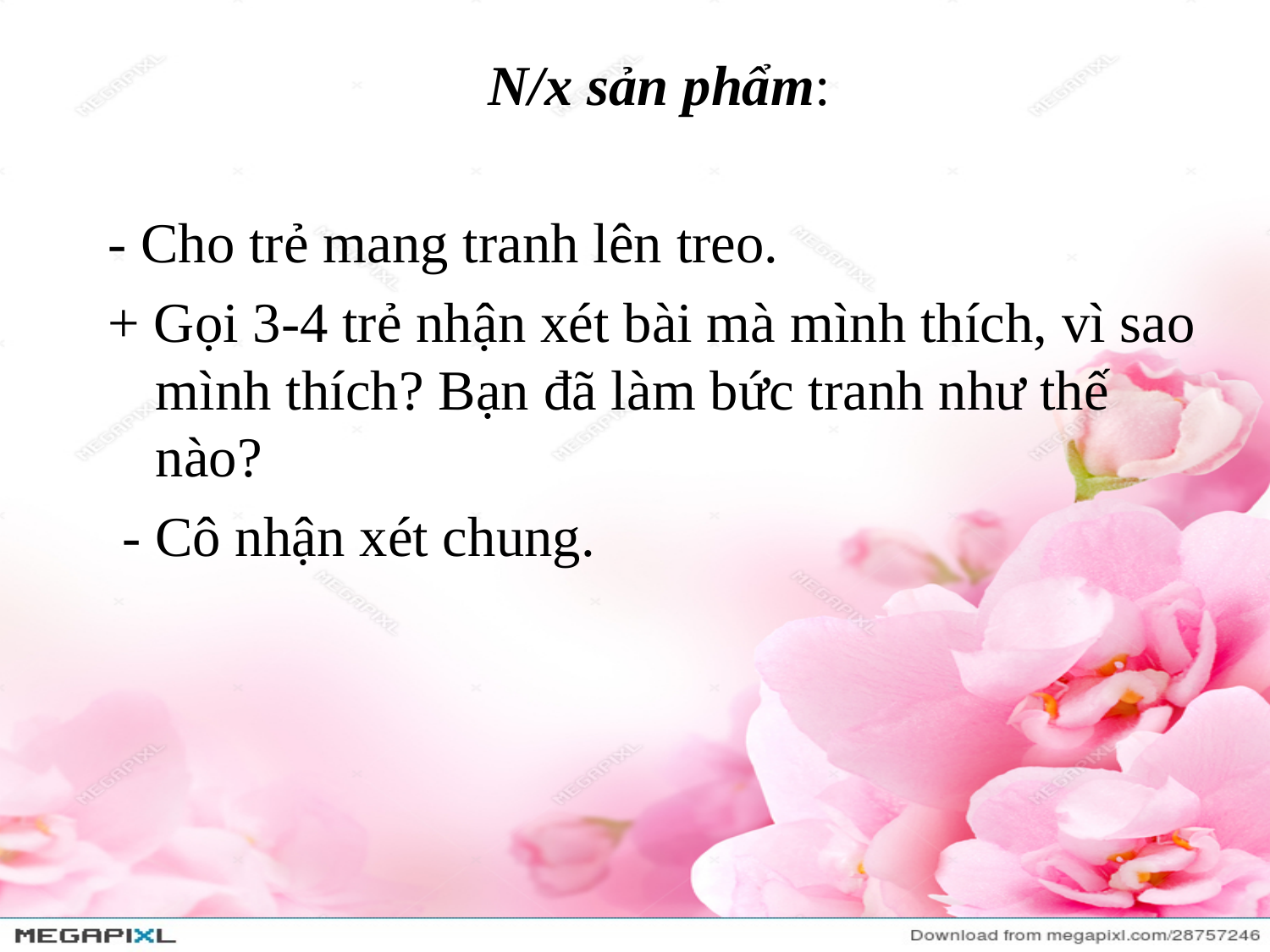

N/x sản phẩm:

- Cho trẻ mang tranh lên treo.
+ Gọi 3-4 trẻ nhận xét bài mà mình thích, vì sao mình thích? Bạn đã làm bức tranh như thế nào?
 - Cô nhận xét chung.